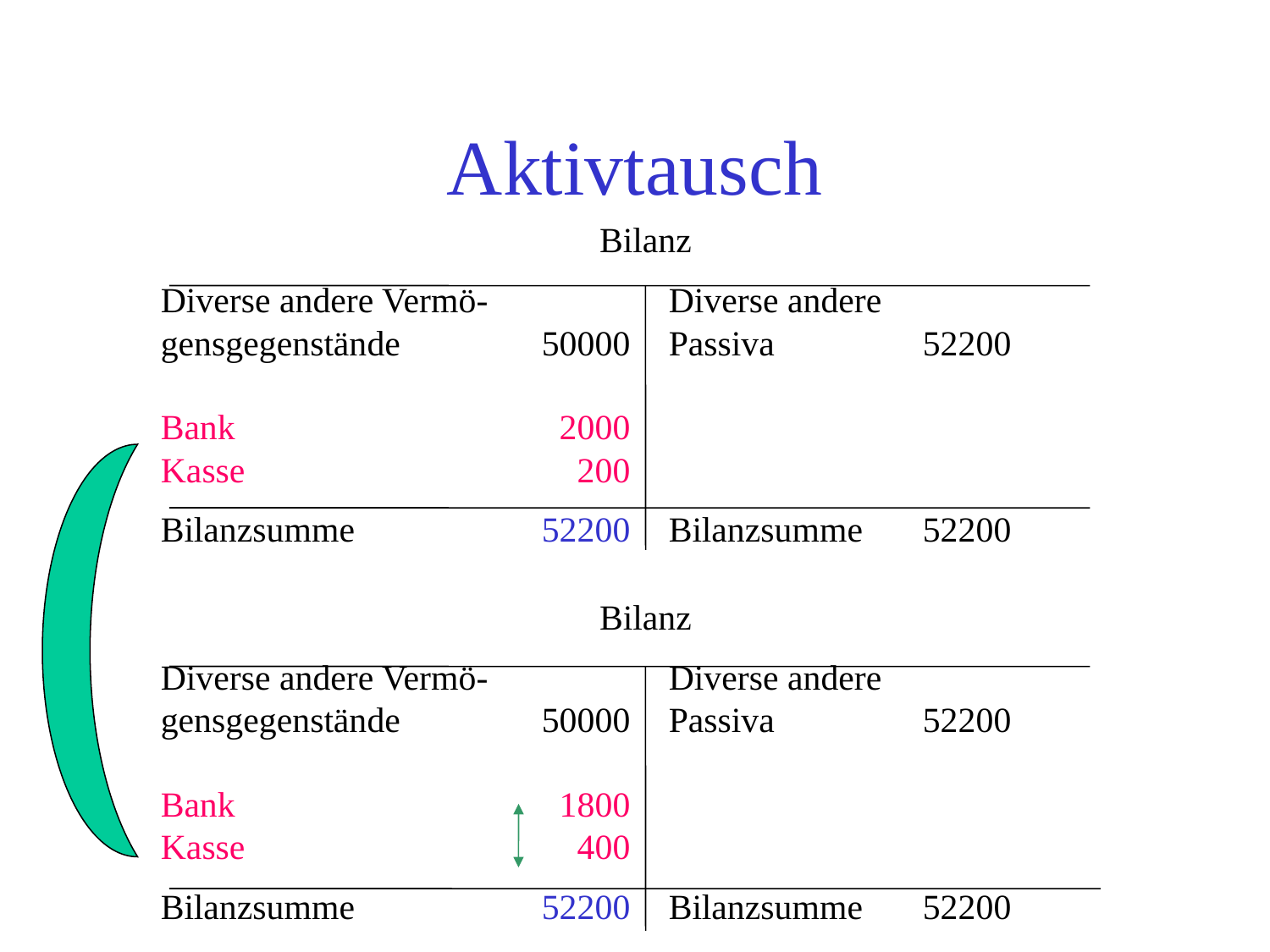

# Aktivtausch
Bilanz
Diverse andere Vermö-		Diverse andere
gensgegenstände		50000	Passiva	 	52200
Bank			  2000
Kasse			    200
Bilanzsumme		52200	Bilanzsumme	52200

Bilanz
Diverse andere Vermö-		Diverse andere
gensgegenstände		50000	Passiva	 	52200
Bank			  1800
Kasse			    400
Bilanzsumme		52200	Bilanzsumme	52200